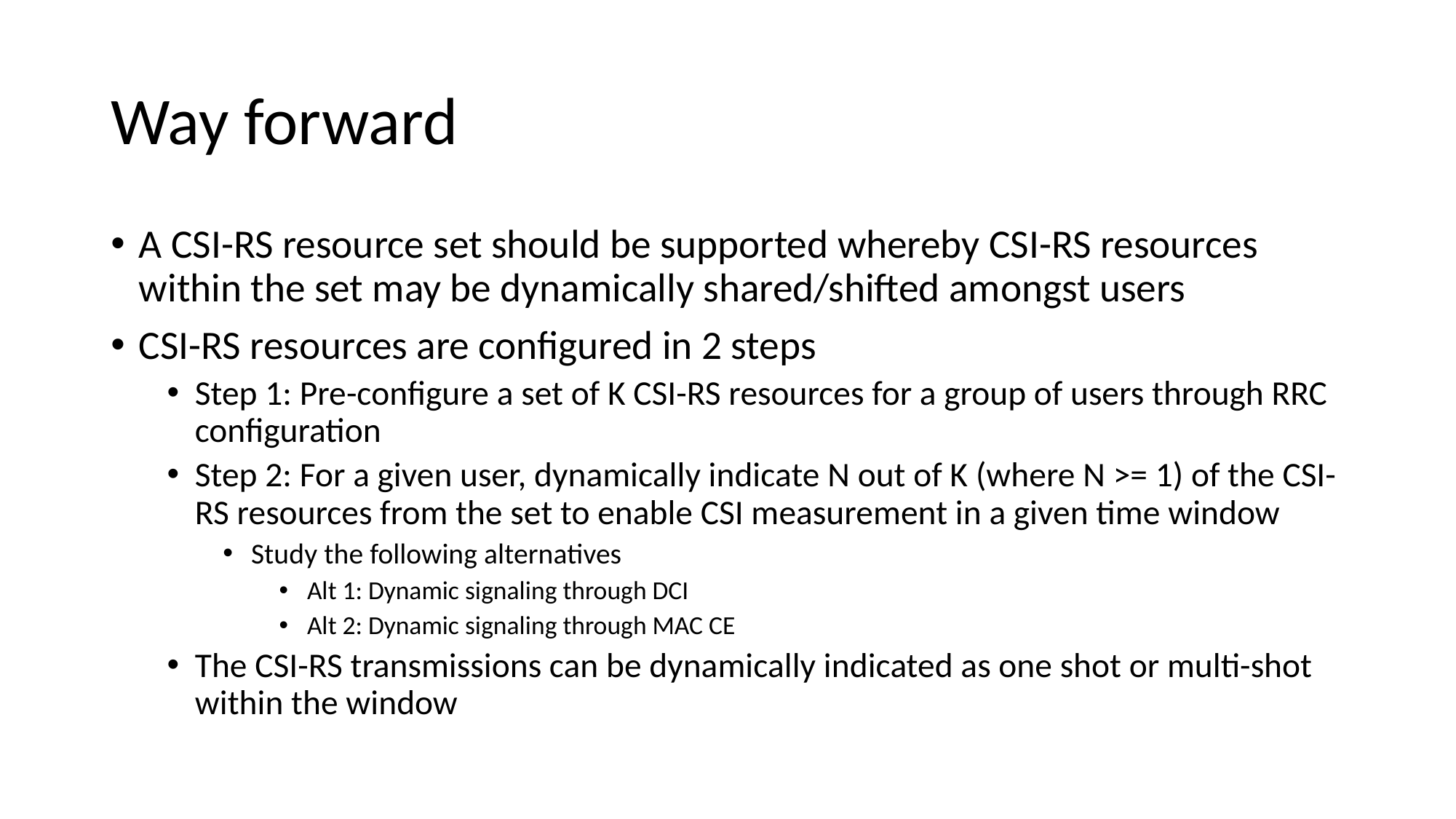

# Way forward
A CSI-RS resource set should be supported whereby CSI-RS resources within the set may be dynamically shared/shifted amongst users
CSI-RS resources are configured in 2 steps
Step 1: Pre-configure a set of K CSI-RS resources for a group of users through RRC configuration
Step 2: For a given user, dynamically indicate N out of K (where N >= 1) of the CSI-RS resources from the set to enable CSI measurement in a given time window
Study the following alternatives
Alt 1: Dynamic signaling through DCI
Alt 2: Dynamic signaling through MAC CE
The CSI-RS transmissions can be dynamically indicated as one shot or multi-shot within the window